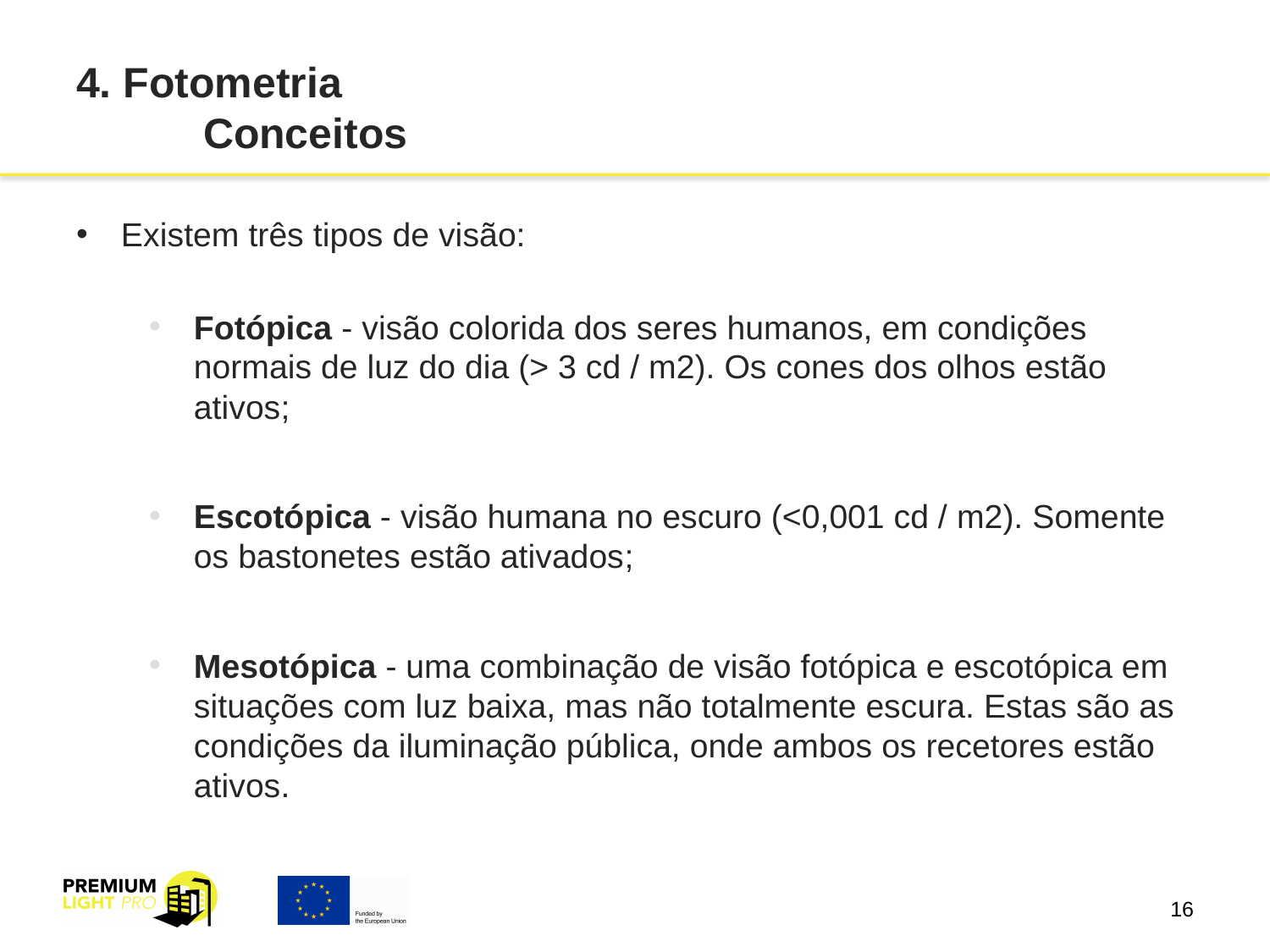

# 4. Fotometria Conceitos
Existem três tipos de visão:

Fotópica - visão colorida dos seres humanos, em condições normais de luz do dia (> 3 cd / m2). Os cones dos olhos estão ativos;

Escotópica - visão humana no escuro (<0,001 cd / m2). Somente os bastonetes estão ativados;

Mesotópica - uma combinação de visão fotópica e escotópica em situações com luz baixa, mas não totalmente escura. Estas são as condições da iluminação pública, onde ambos os recetores estão ativos.